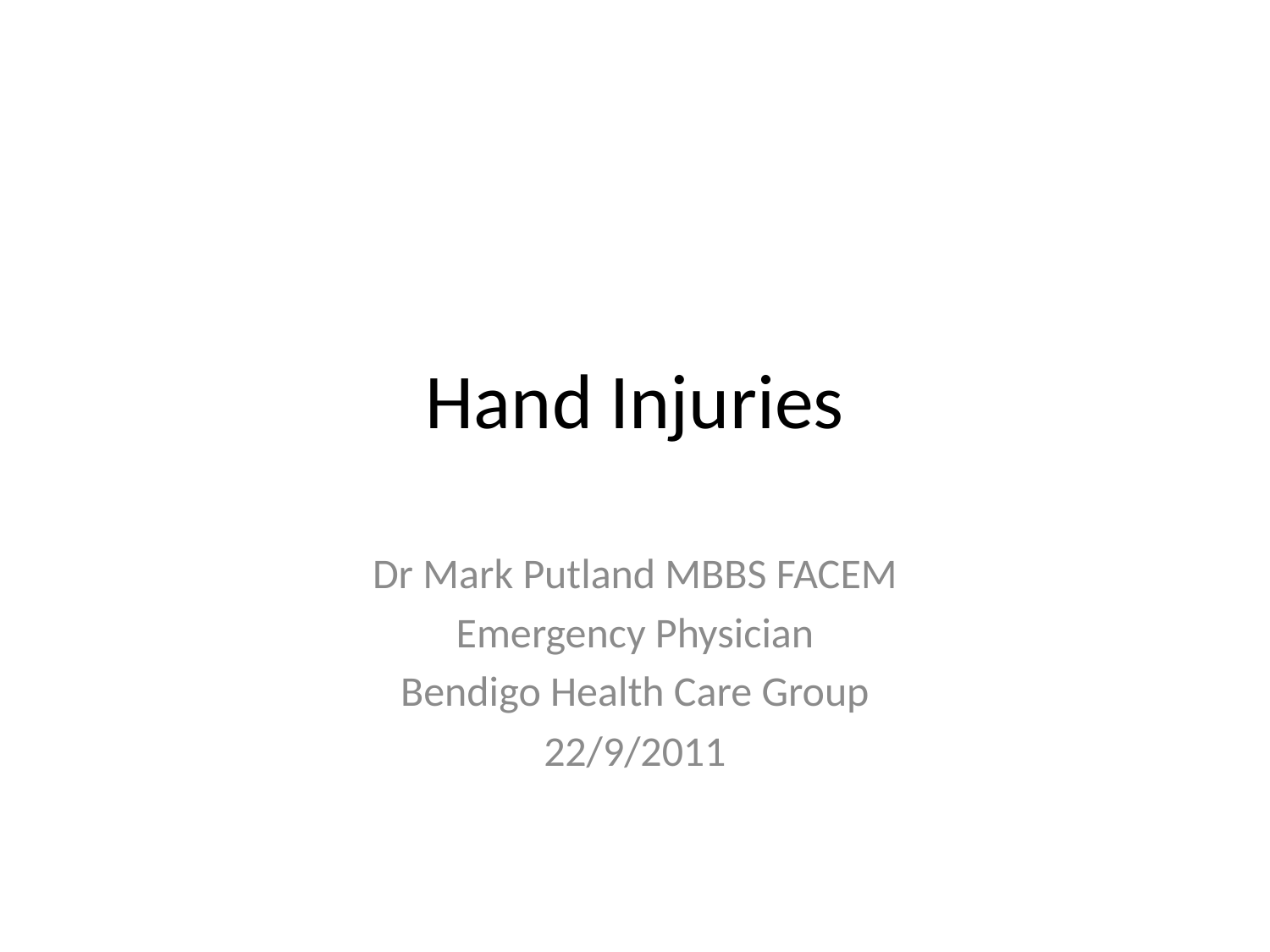

# Hand Injuries
Dr Mark Putland MBBS FACEM
Emergency Physician
Bendigo Health Care Group
22/9/2011